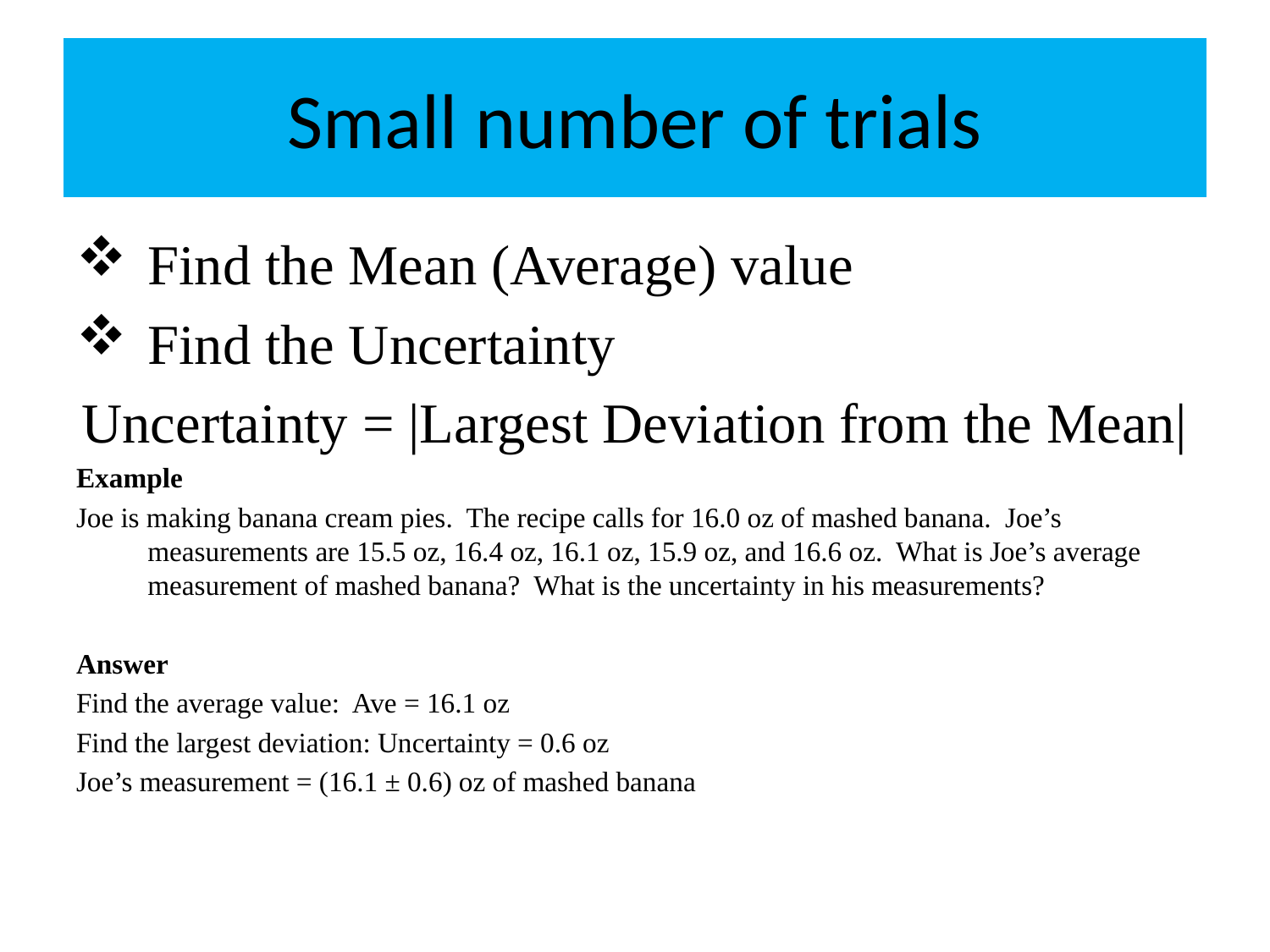

# Small number of trials
Find the Mean (Average) value
Find the Uncertainty
Uncertainty = |Largest Deviation from the Mean|
Example
Joe is making banana cream pies.  The recipe calls for 16.0 oz of mashed banana.  Joe’s measurements are 15.5 oz, 16.4 oz, 16.1 oz, 15.9 oz, and 16.6 oz.  What is Joe’s average measurement of mashed banana?  What is the uncertainty in his measurements?

Answer
Find the average value:  Ave = 16.1 oz
Find the largest deviation: Uncertainty = 0.6 oz
Joe’s measurement = (16.1 ± 0.6) oz of mashed banana